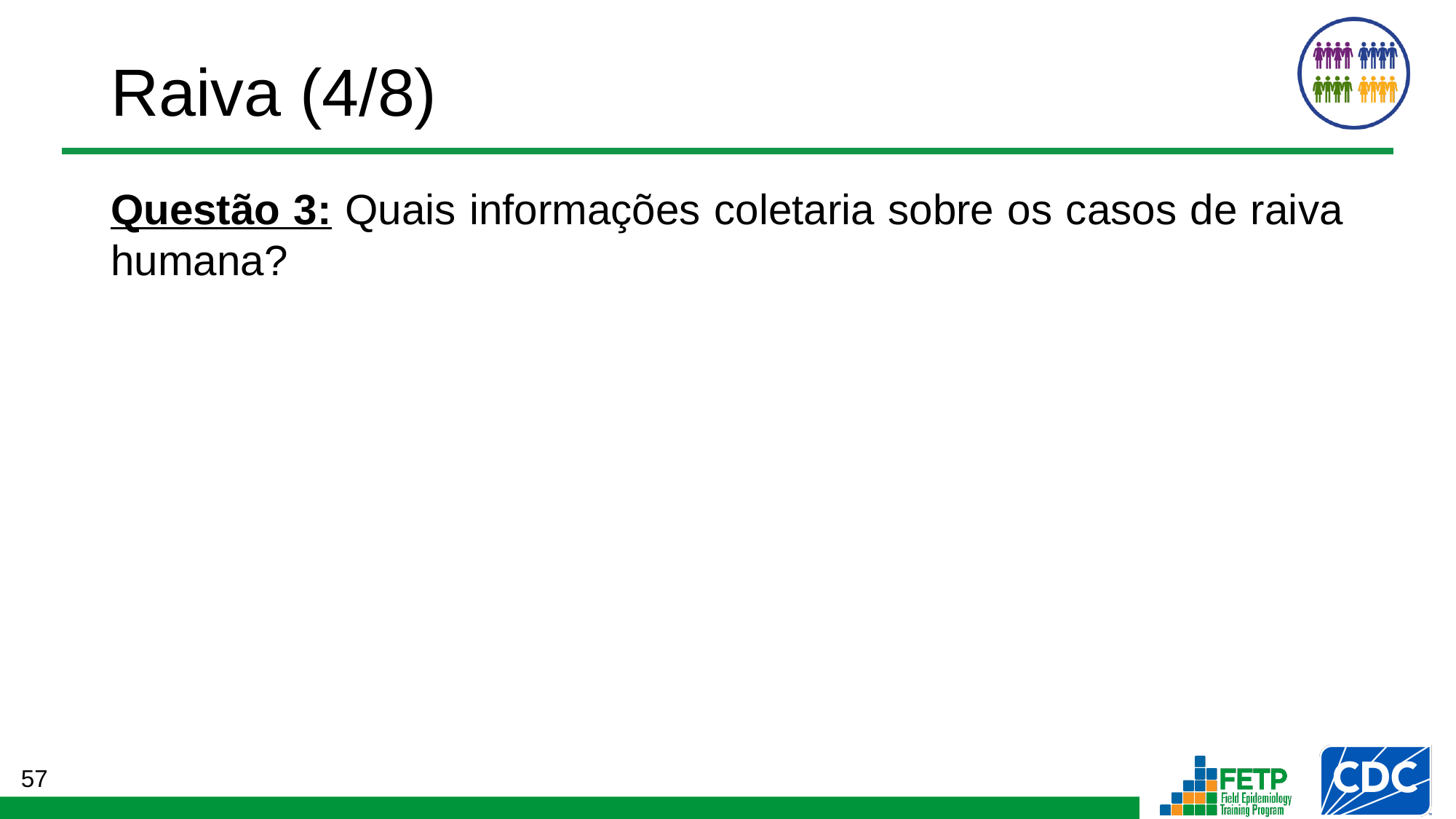

# Raiva (4/8)
Questão 3: Quais informações coletaria sobre os casos de raiva humana?